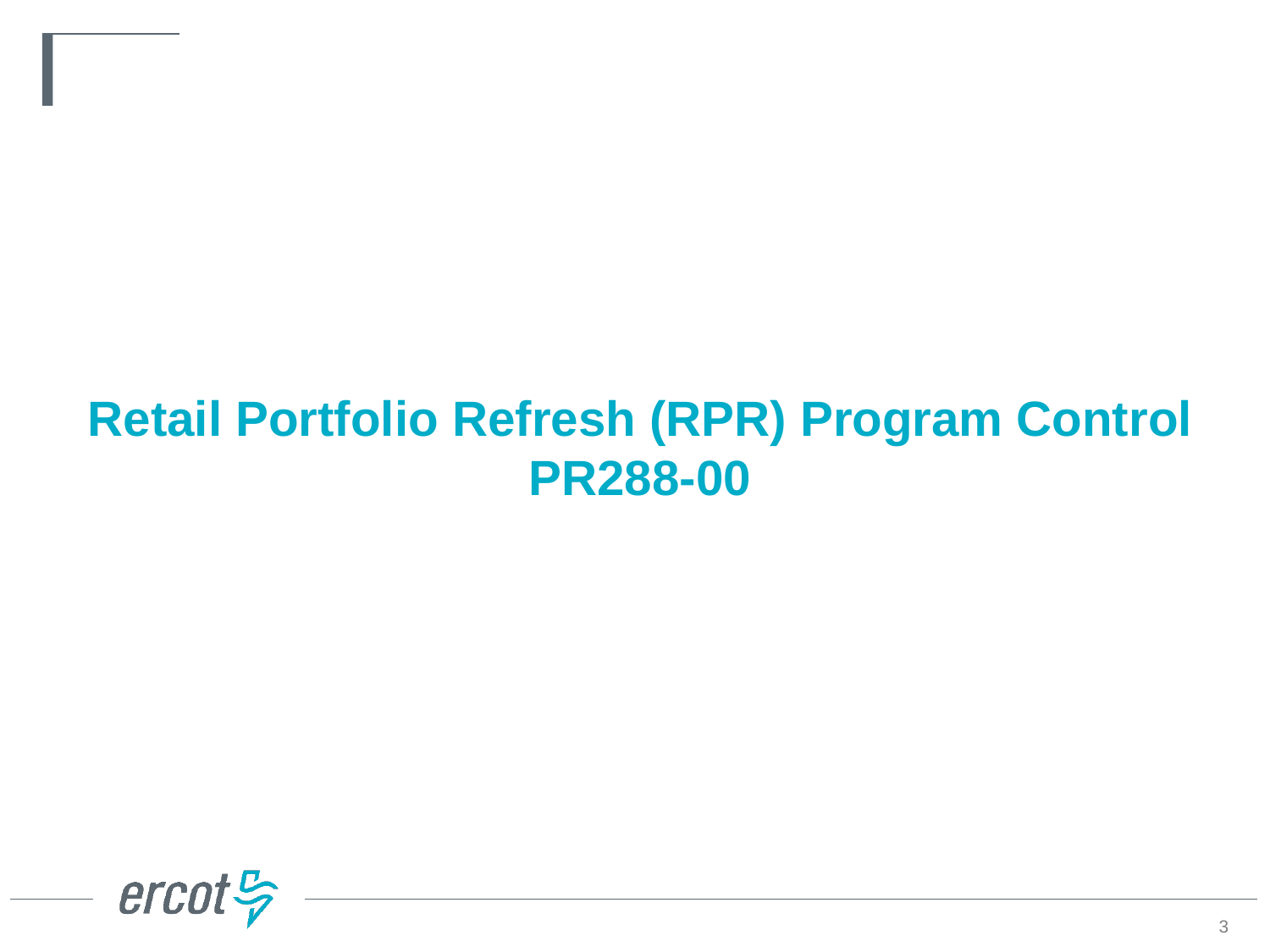

# Retail Portfolio Refresh (RPR) Program Control PR288-00